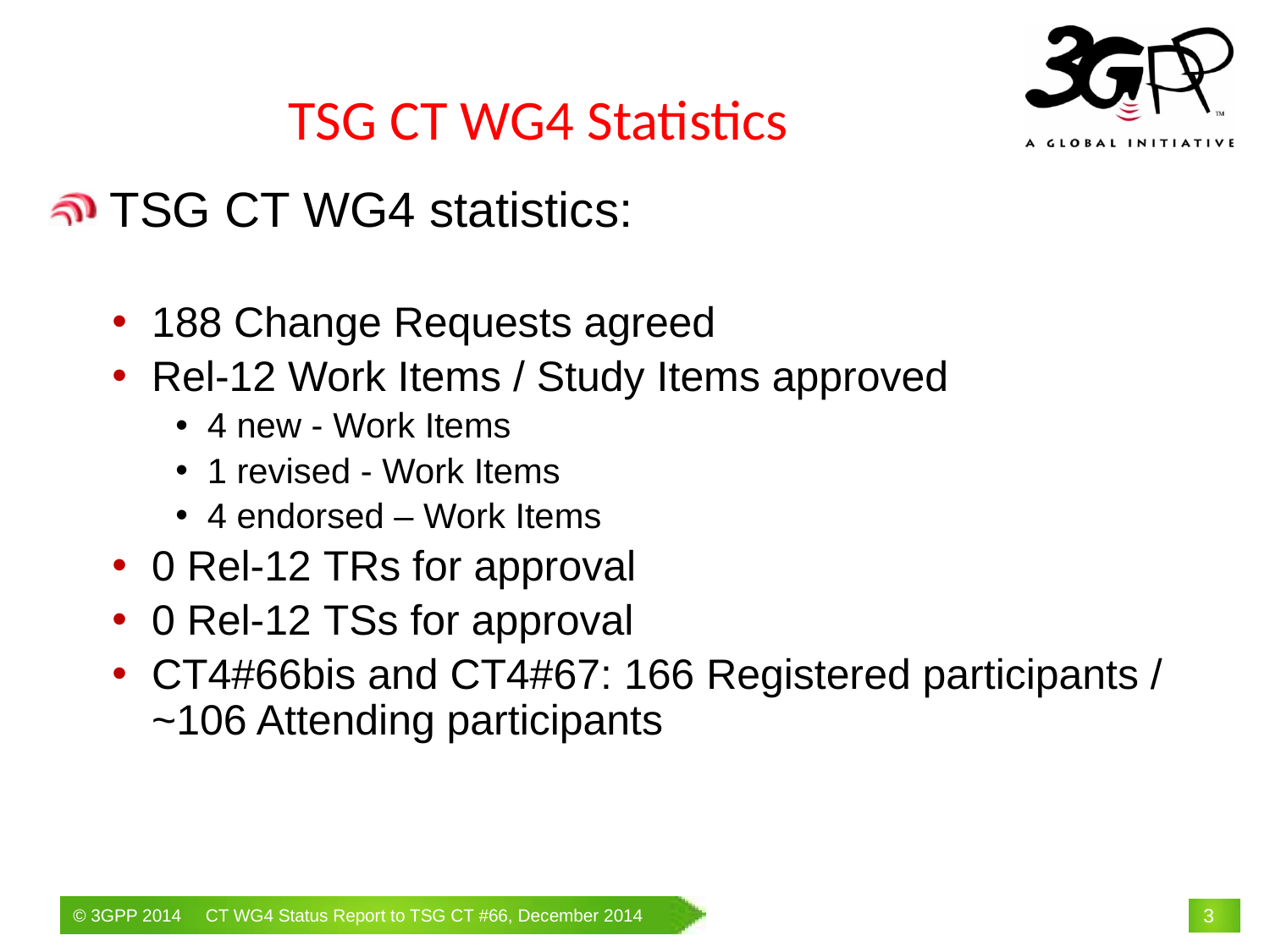

TSG CT WG4 Statistics
 TSG CT WG4 statistics:

188 Change Requests agreed
Rel-12 Work Items / Study Items approved
4 new - Work Items
1 revised - Work Items
4 endorsed – Work Items
0 Rel-12 TRs for approval
0 Rel-12 TSs for approval
CT4#66bis and CT4#67: 166 Registered participants / ~106 Attending participants